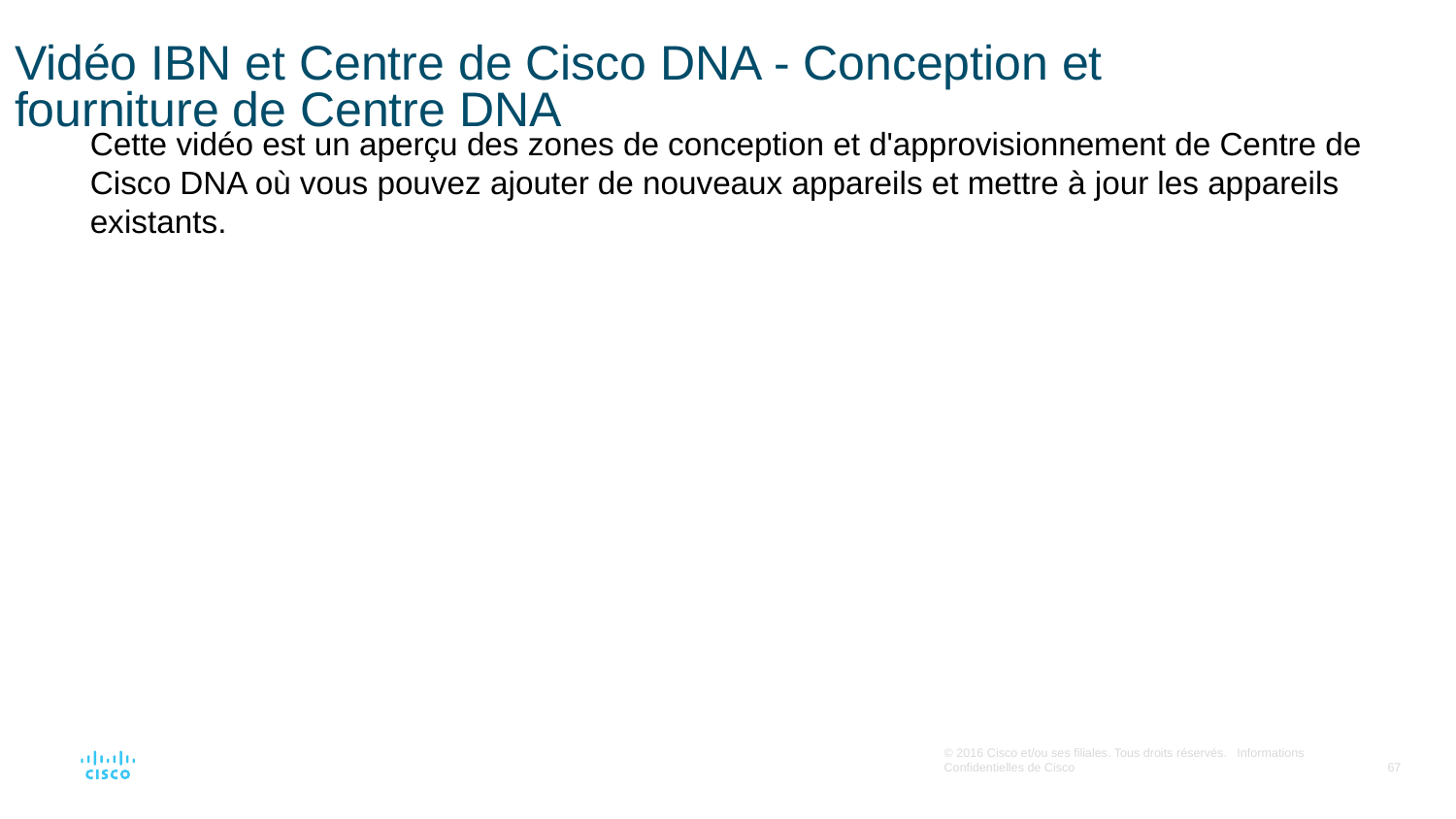

# Vidéo IBN et Centre de Cisco DNA - Conception et fourniture de Centre DNA
Cette vidéo est un aperçu des zones de conception et d'approvisionnement de Centre de Cisco DNA où vous pouvez ajouter de nouveaux appareils et mettre à jour les appareils existants.